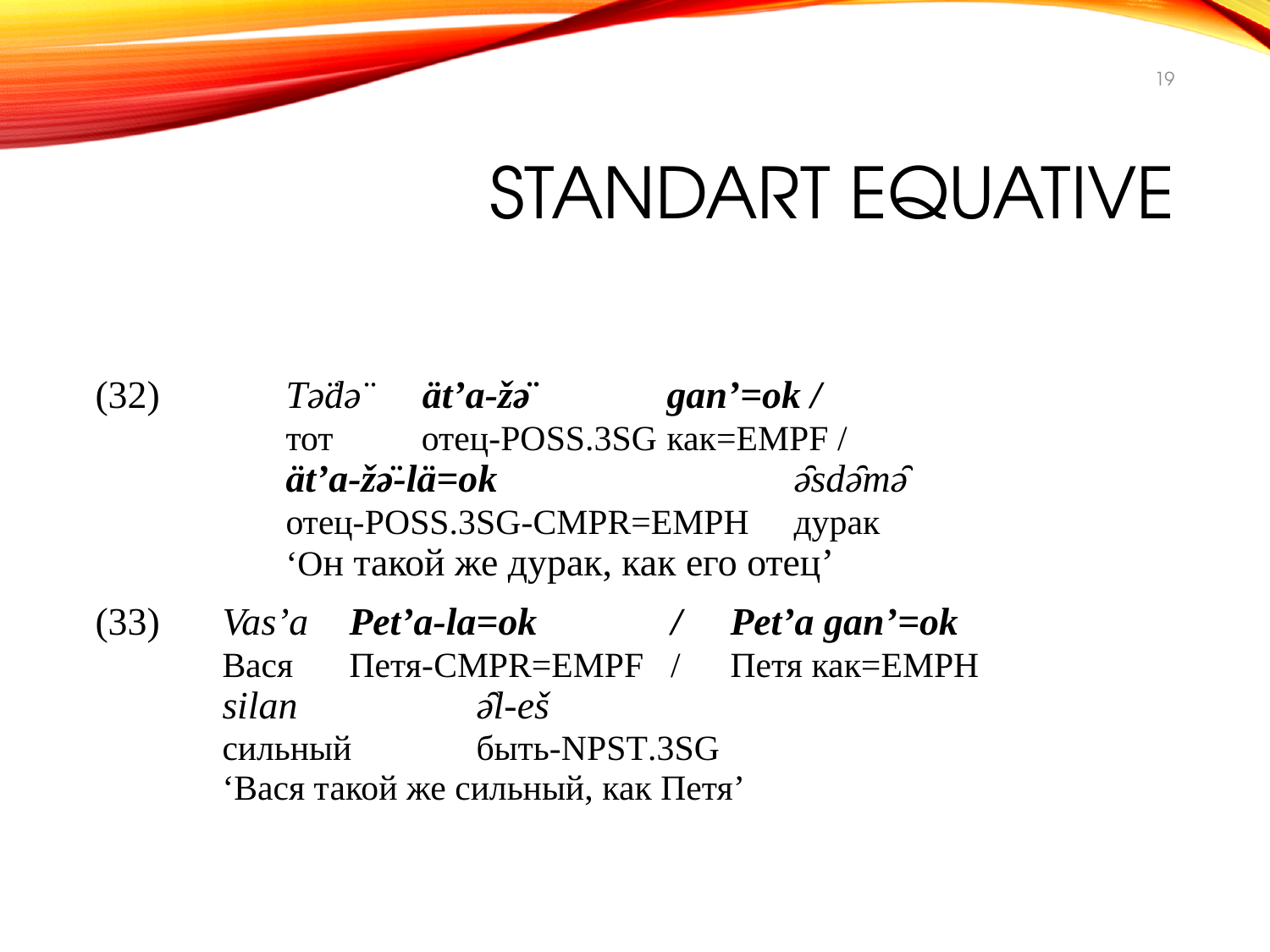

19
# Standart equative

 	Tə̈də̈	 ät’a-žə̈ 	gan’=ok /
	тот	 отец-poss.3sg	как=empf /
	ät’a-žə̈-lä=ok  			ə̑sdə̑mə̑
	отец-poss.3sg-cmpr=emph 	дурак
	‘Он такой же дурак, как его отец’
(33) 	Vas’a 	Pet’a-la=ok 	       /  	Pet’a gan’=ok
	Вася 	Петя-cmpr=empf   / 	Петя как=emph
	silan 		ə̑l-eš
	сильный 	быть-npst.3sg
	‘Вася такой же сильный, как Петя’